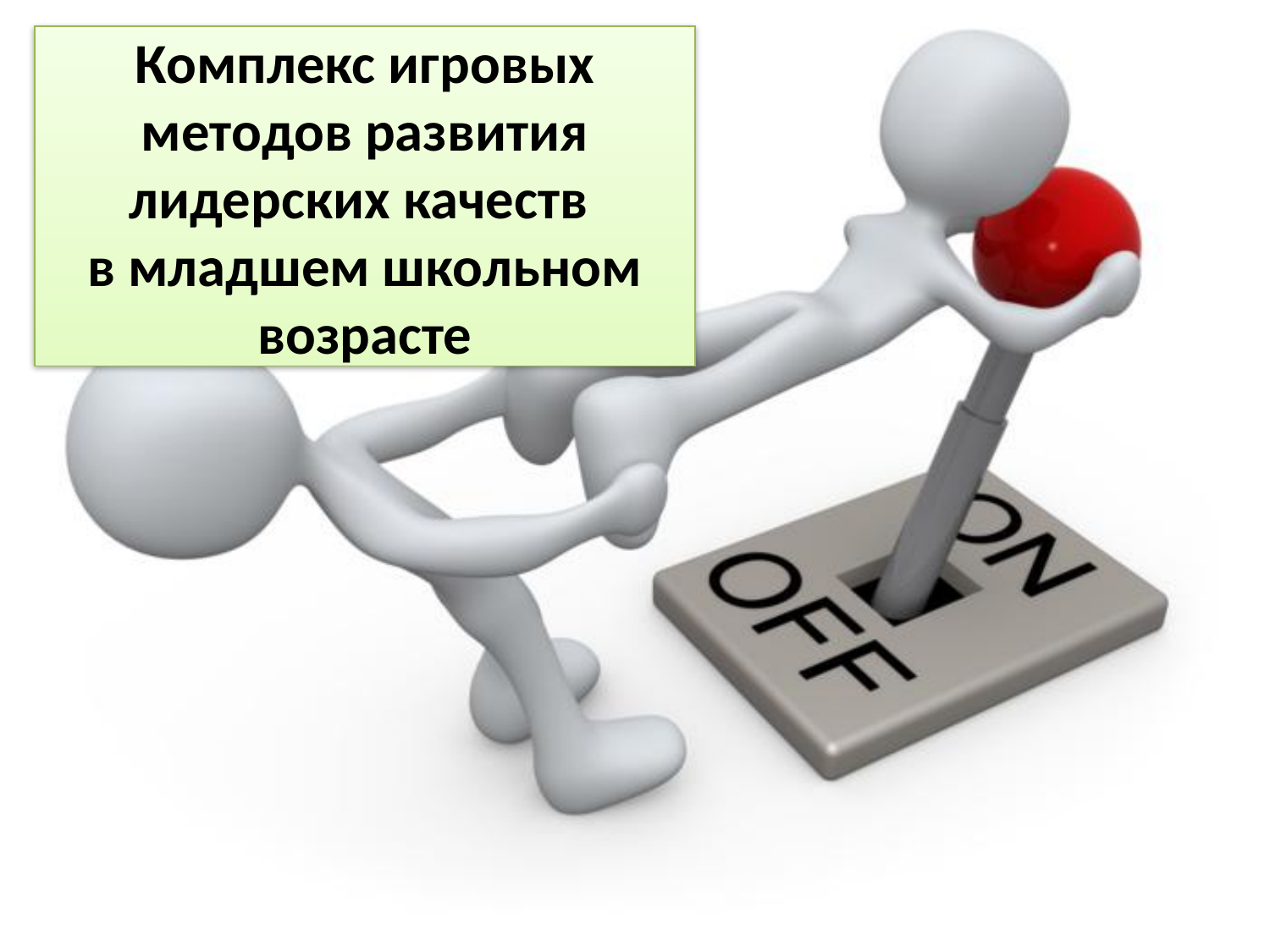

# Комплекс игровых методов развития лидерских качеств в младшем школьном возрасте